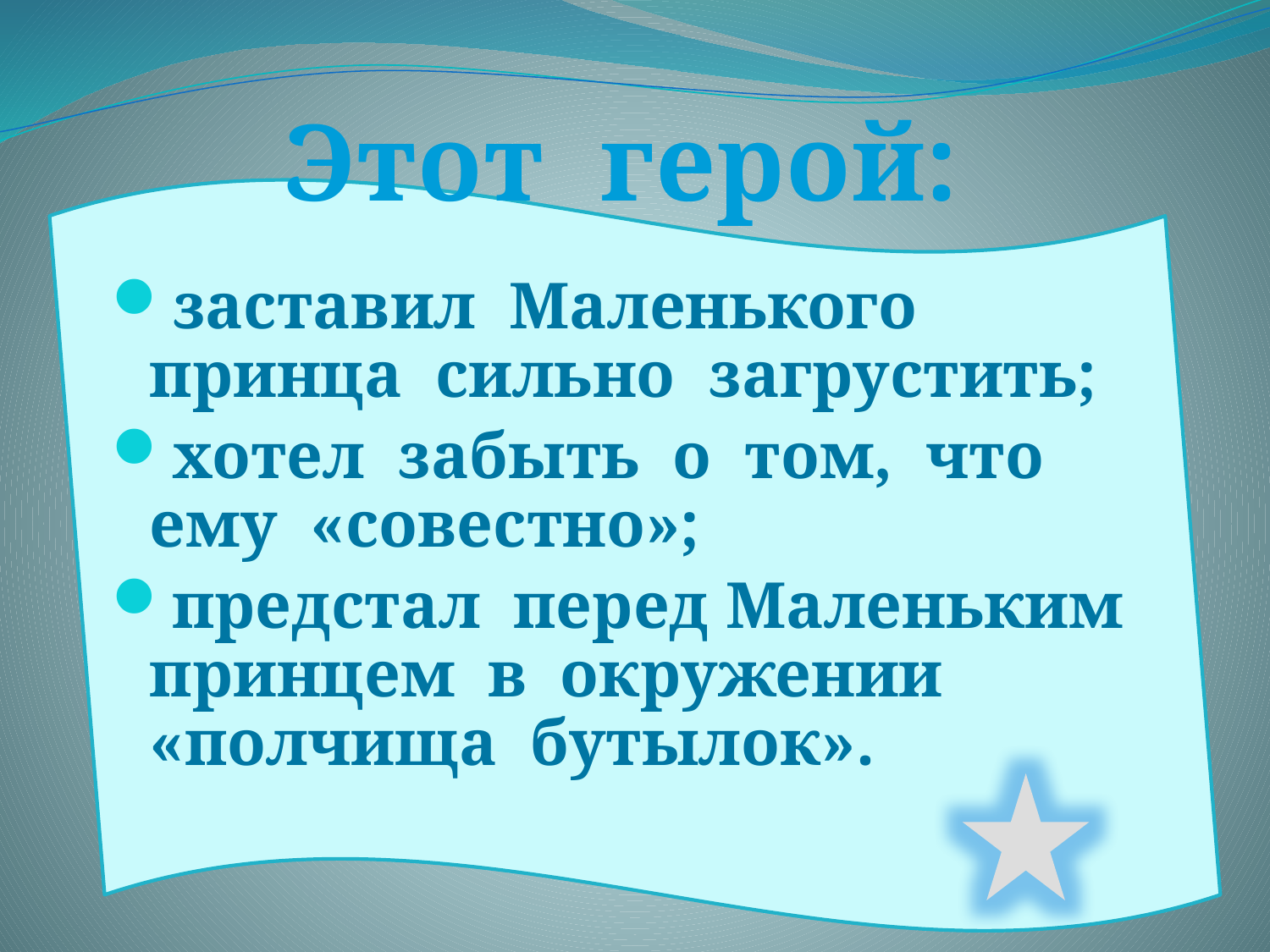

Этот  герой:

заставил  Маленького  принца  сильно  загрустить;
хотел  забыть  о  том,  что  ему  «совестно»;
предстал  перед Маленьким  принцем  в  окружении «полчища  бутылок».